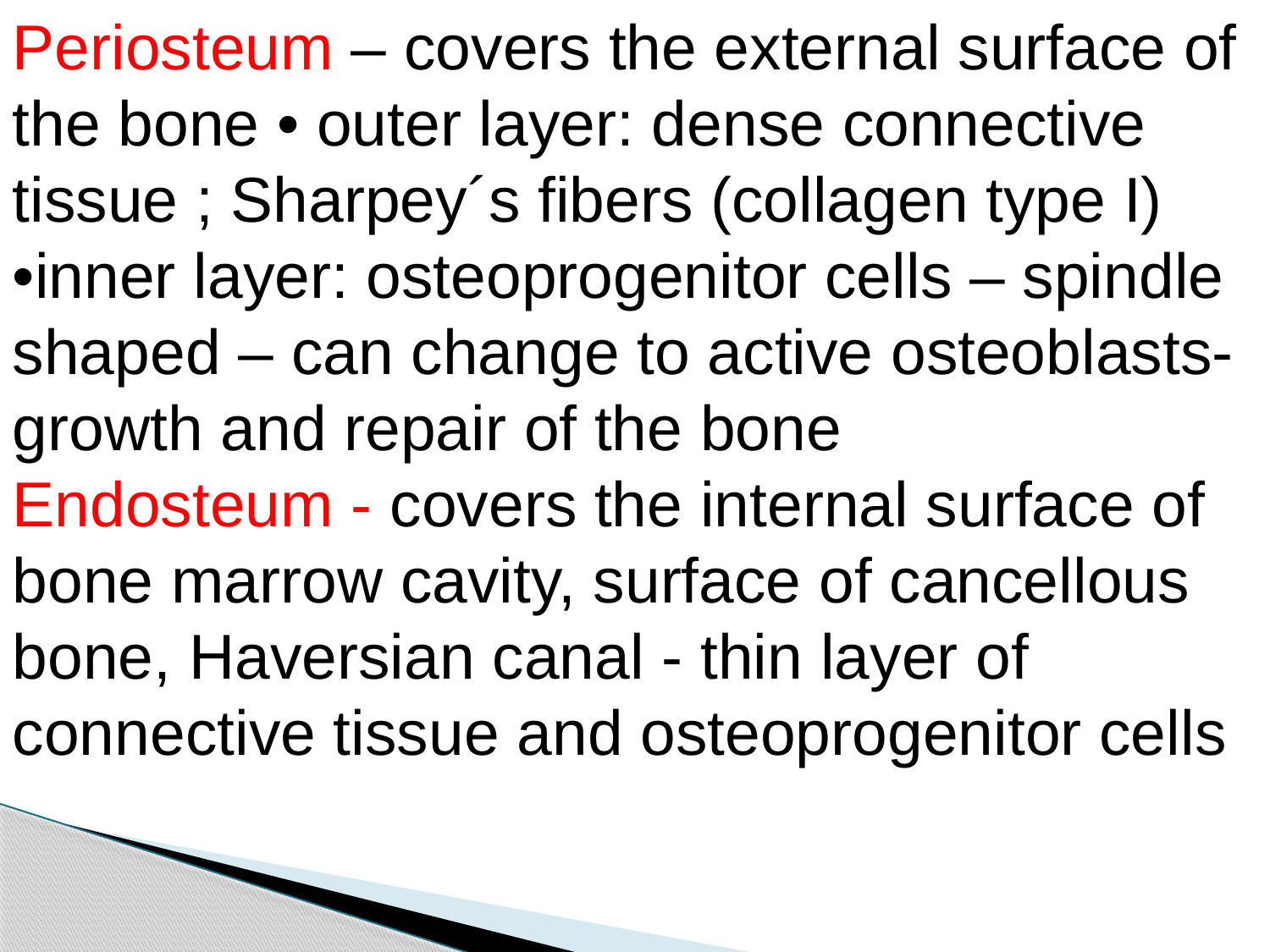

Periosteum – covers the external surface of the bone • outer layer: dense connective tissue ; Sharpey´s fibers (collagen type I) •inner layer: osteoprogenitor cells – spindle shaped – can change to active osteoblasts- growth and repair of the bone
Endosteum - covers the internal surface of bone marrow cavity, surface of cancellous bone, Haversian canal - thin layer of connective tissue and osteoprogenitor cells